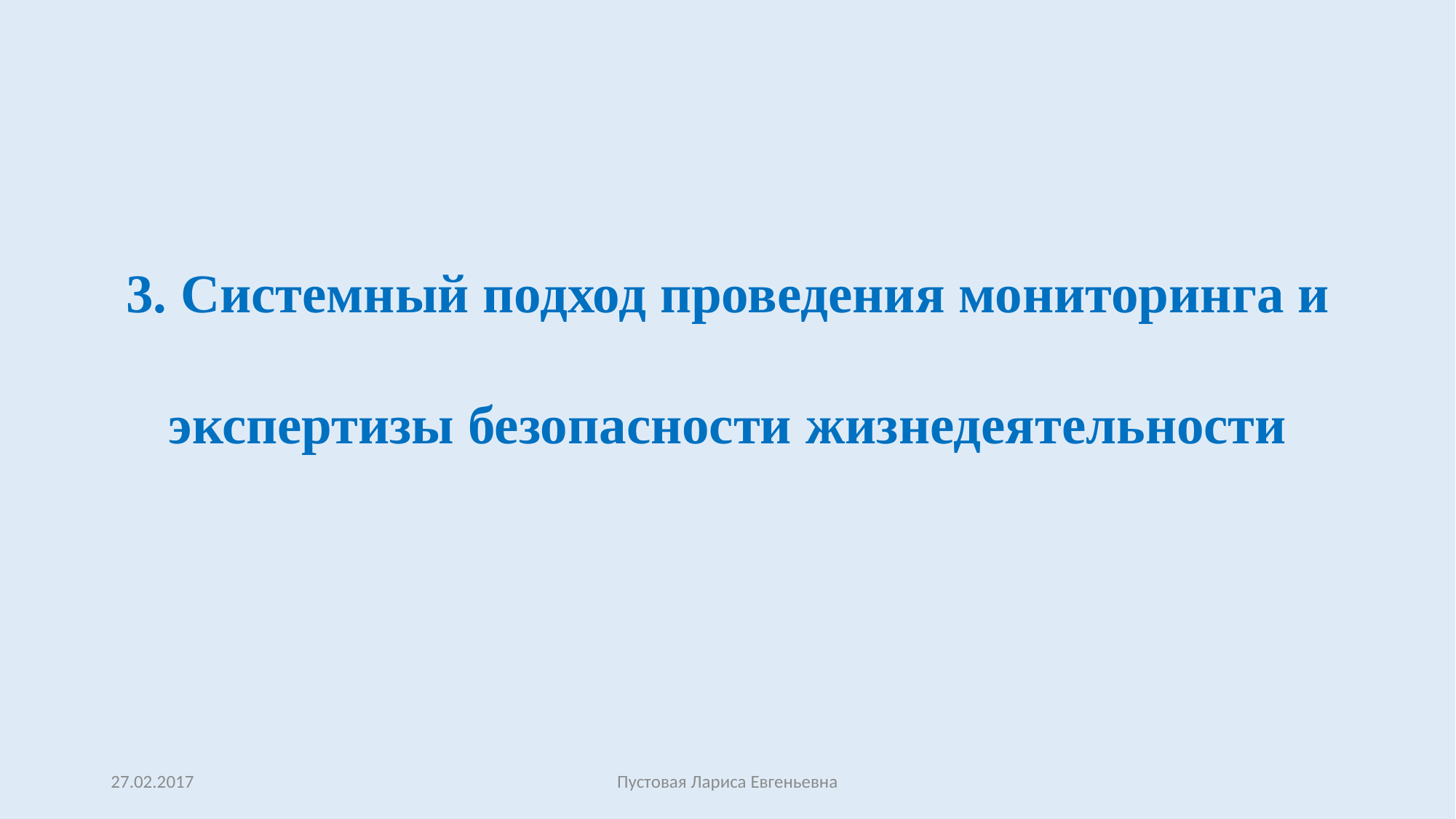

# 3. Системный подход проведения мониторинга и экспертизы безопасности жизнедеятельности
27.02.2017
Пустовая Лариса Евгеньевна